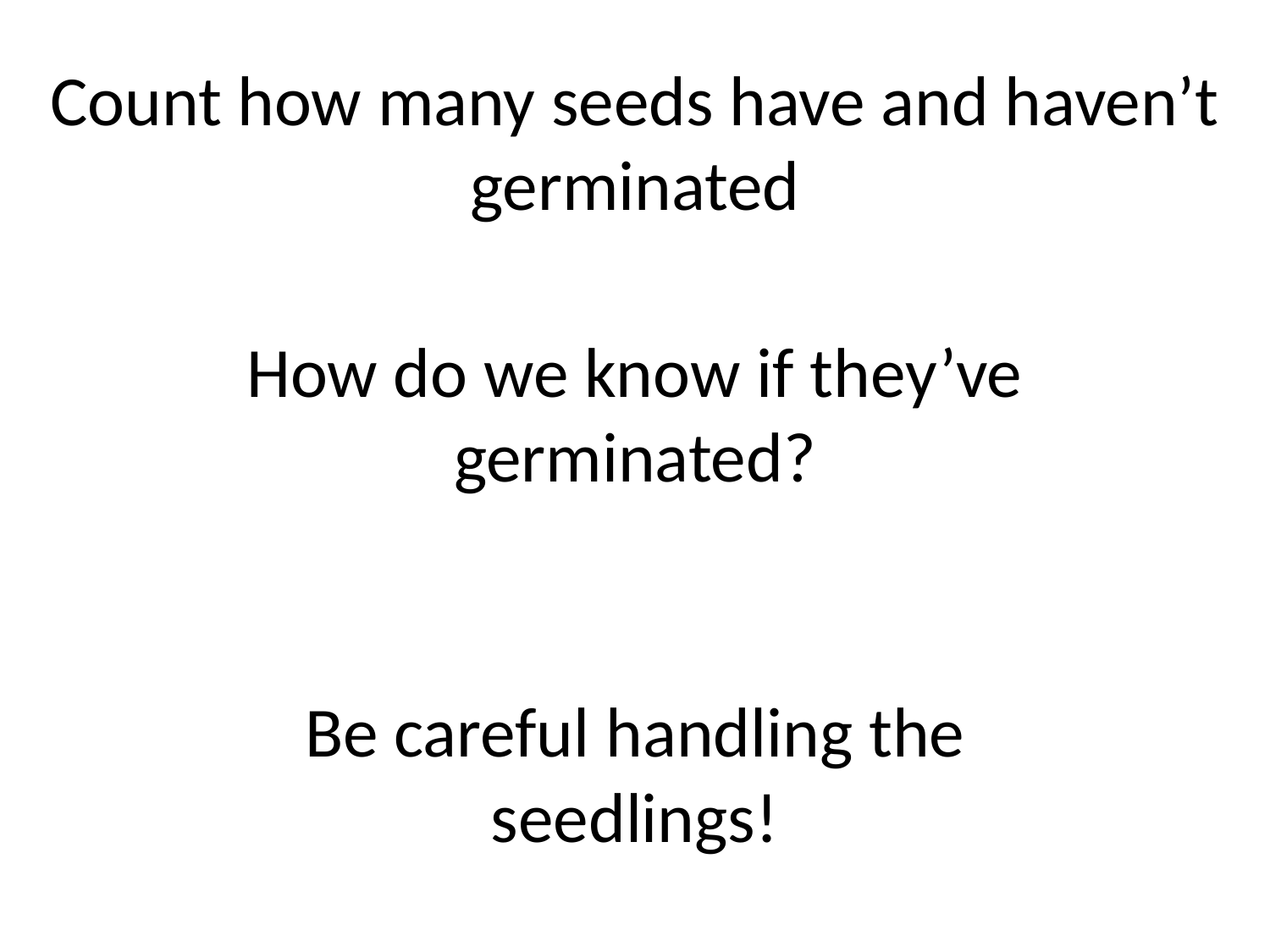

Count how many seeds have and haven’t germinated
How do we know if they’ve germinated?
Be careful handling the seedlings!